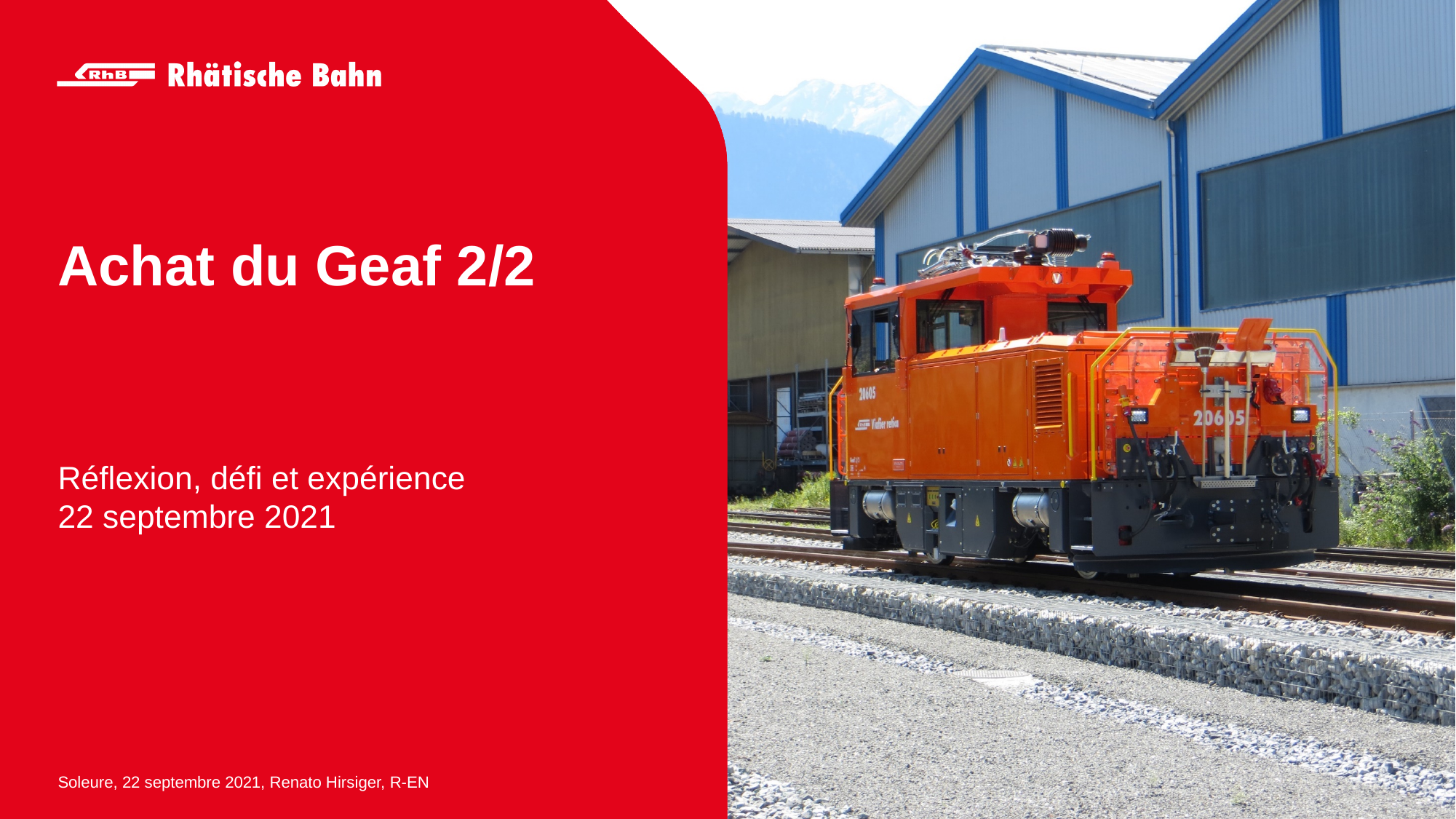

Achat du Geaf 2/2
Réflexion, défi et expérience
22 septembre 2021
Soleure, 22 septembre 2021, Renato Hirsiger, R-EN